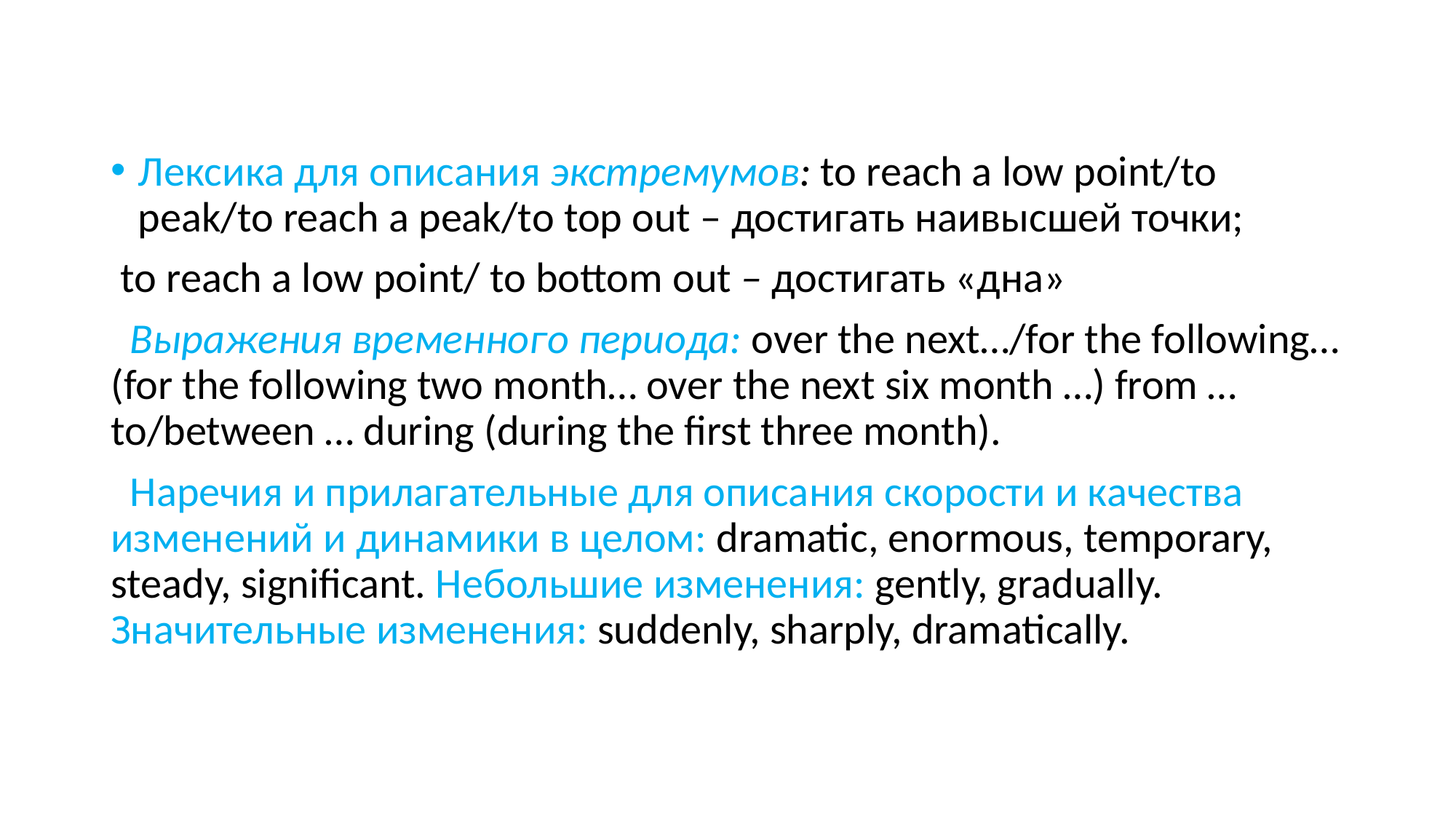

#
Лексика для описания экстремумов: to reach a low point/to peak/to reach a peak/to top out – достигать наивысшей точки;
 to reach a low point/ to bottom out – достигать «дна»
  Выражения временного периода: over the next…/for the following… (for the following two month… over the next six month …) from … to/between … during (during the first three month).
  Наречия и прилагательные для описания скорости и качества изменений и динамики в целом: dramatic, enormous, temporary, steady, significant. Небольшие изменения: gently, gradually. Значительные изменения: suddenly, sharply, dramatically.